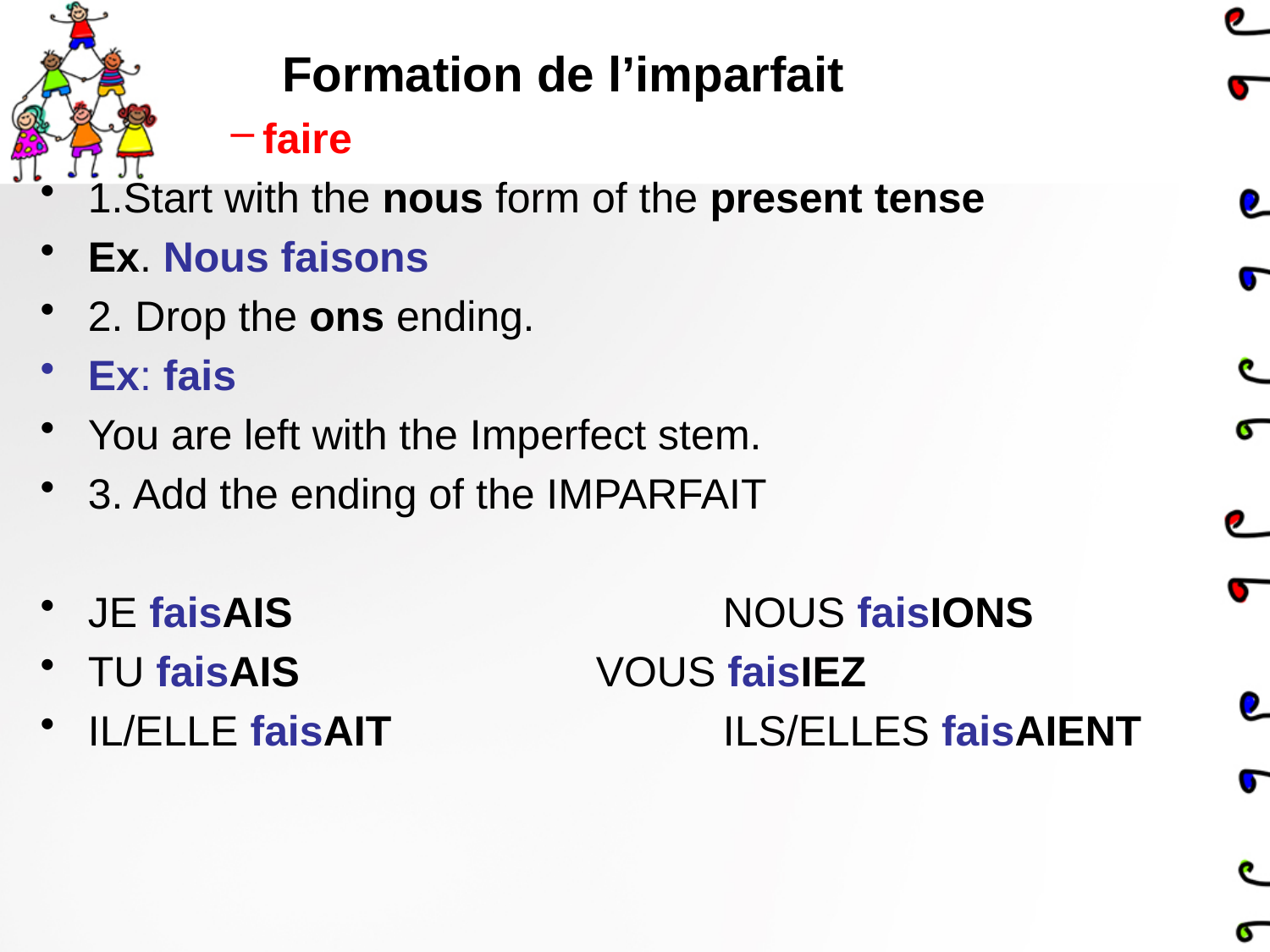

# Formation de l’imparfait
faire
1.Start with the nous form of the present tense
Ex. Nous faisons
2. Drop the ons ending.
Ex: fais
You are left with the Imperfect stem.
3. Add the ending of the IMPARFAIT

JE faisAIS                    		NOUS faisIONS
TU faisAIS 	         		VOUS faisIEZ
IL/ELLE faisAIT 	     		ILS/ELLES faisAIENT